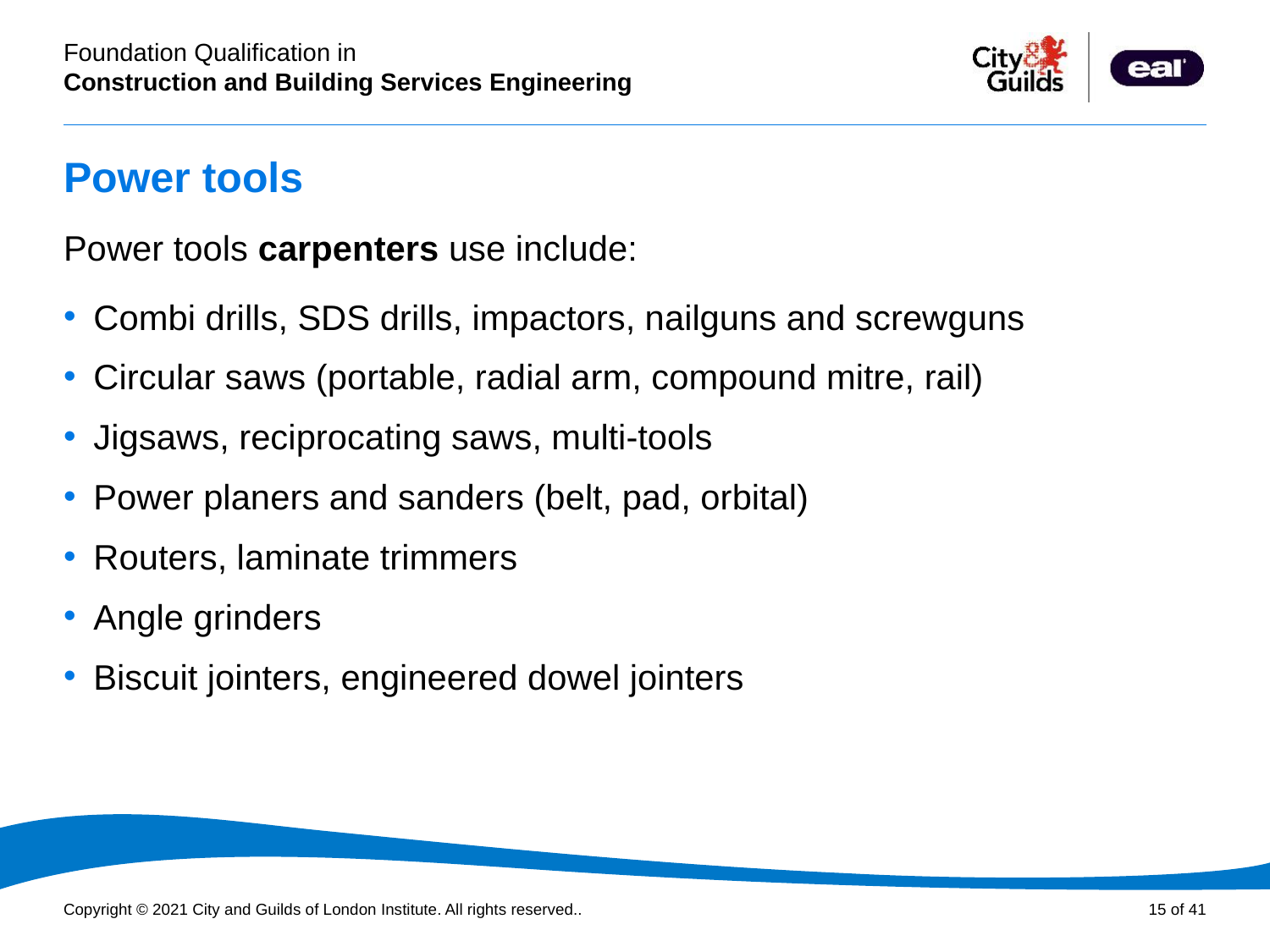

# Power tools
Power tools carpenters use include:
Combi drills, SDS drills, impactors, nailguns and screwguns
Circular saws (portable, radial arm, compound mitre, rail)
Jigsaws, reciprocating saws, multi-tools
Power planers and sanders (belt, pad, orbital)
Routers, laminate trimmers
Angle grinders
Biscuit jointers, engineered dowel jointers